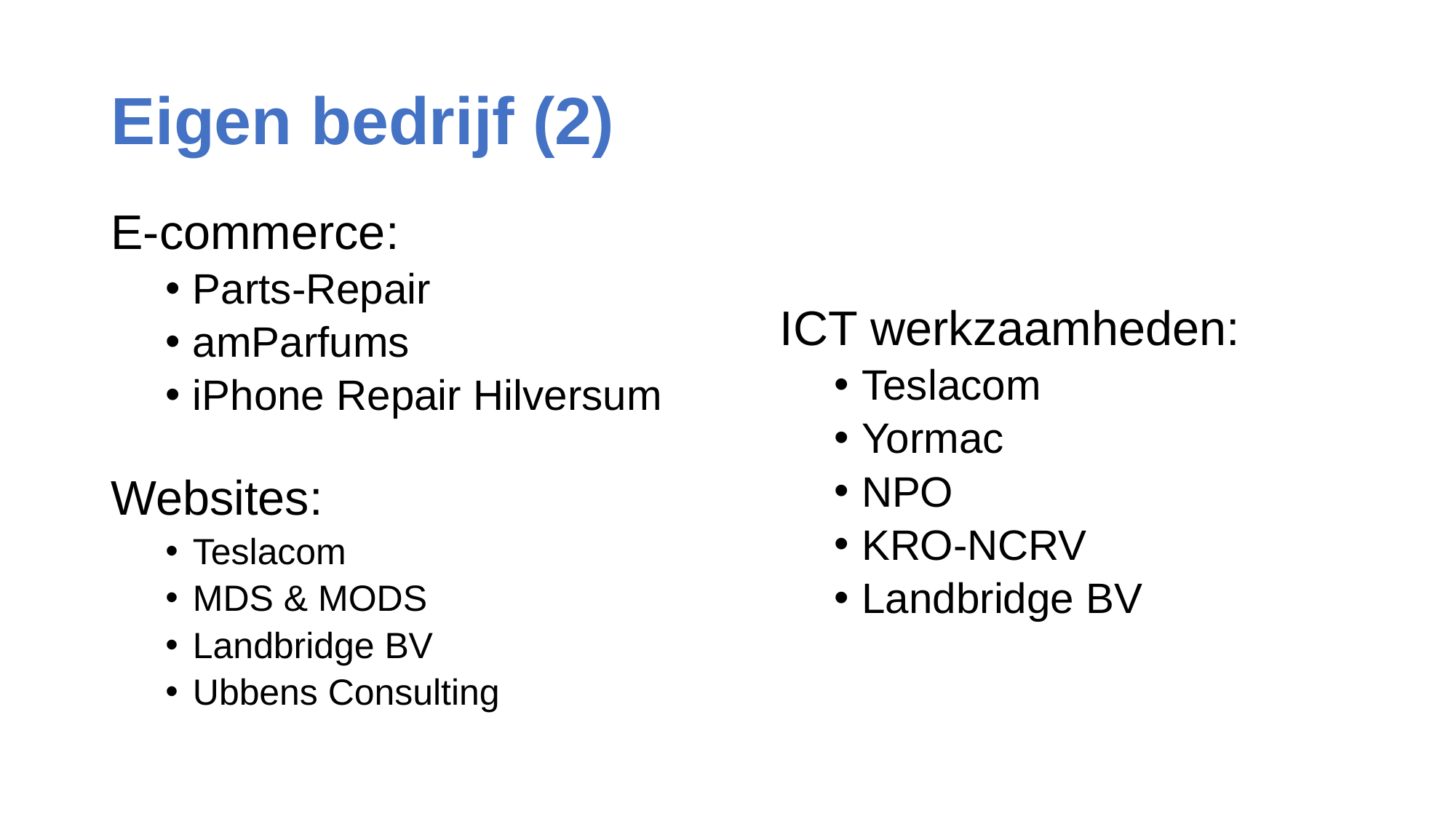

# Eigen bedrijf (2)
E-commerce:
Parts-Repair
amParfums
iPhone Repair Hilversum

ICT werkzaamheden:
Teslacom
Yormac
NPO
KRO-NCRV
Landbridge BV
Websites:
Teslacom
MDS & MODS
Landbridge BV
Ubbens Consulting